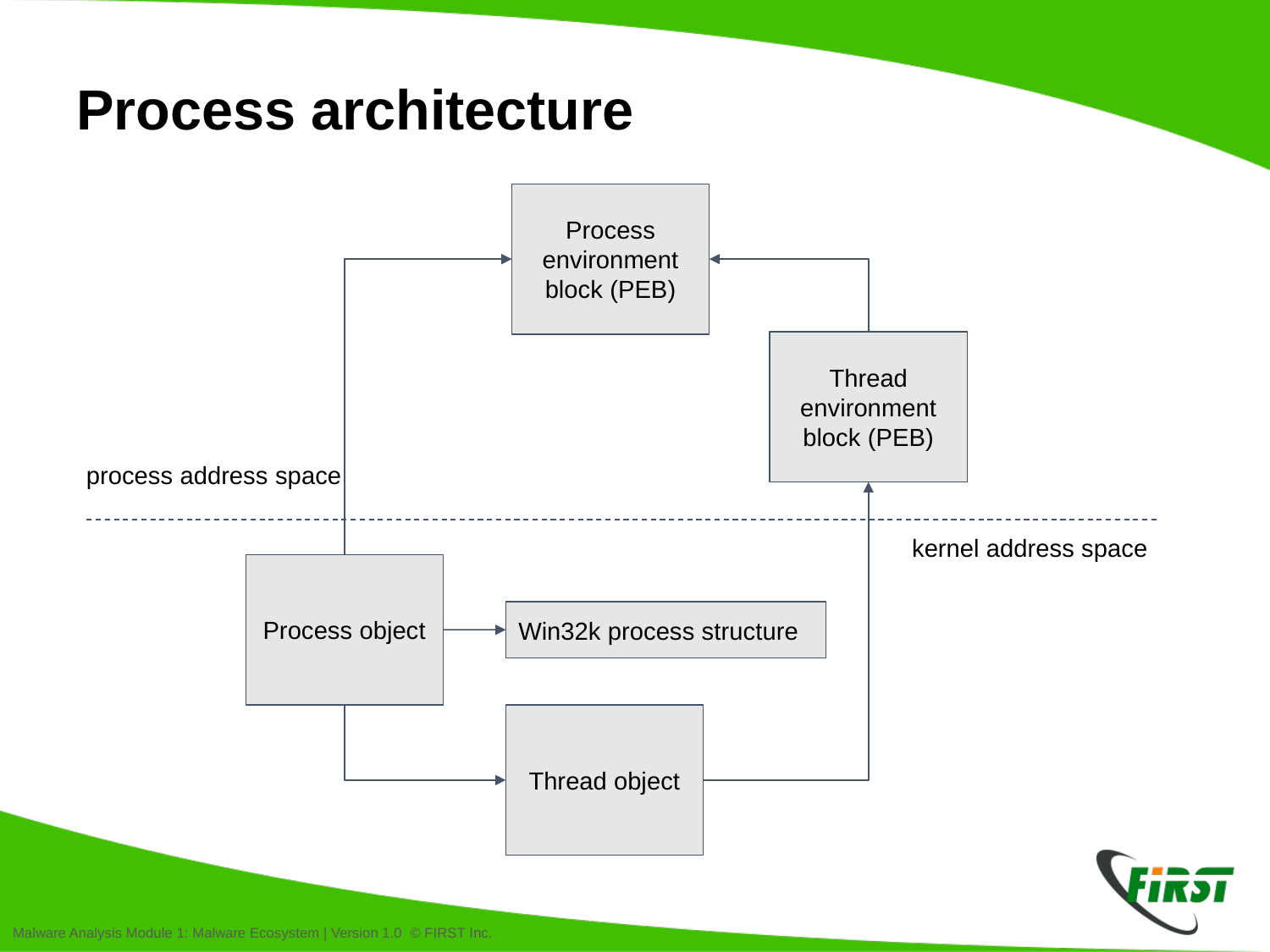

# Process architecture
Process environment block (PEB)
Thread environment block (PEB)
process address space
kernel address space
Process object
Win32k process structure
Thread object